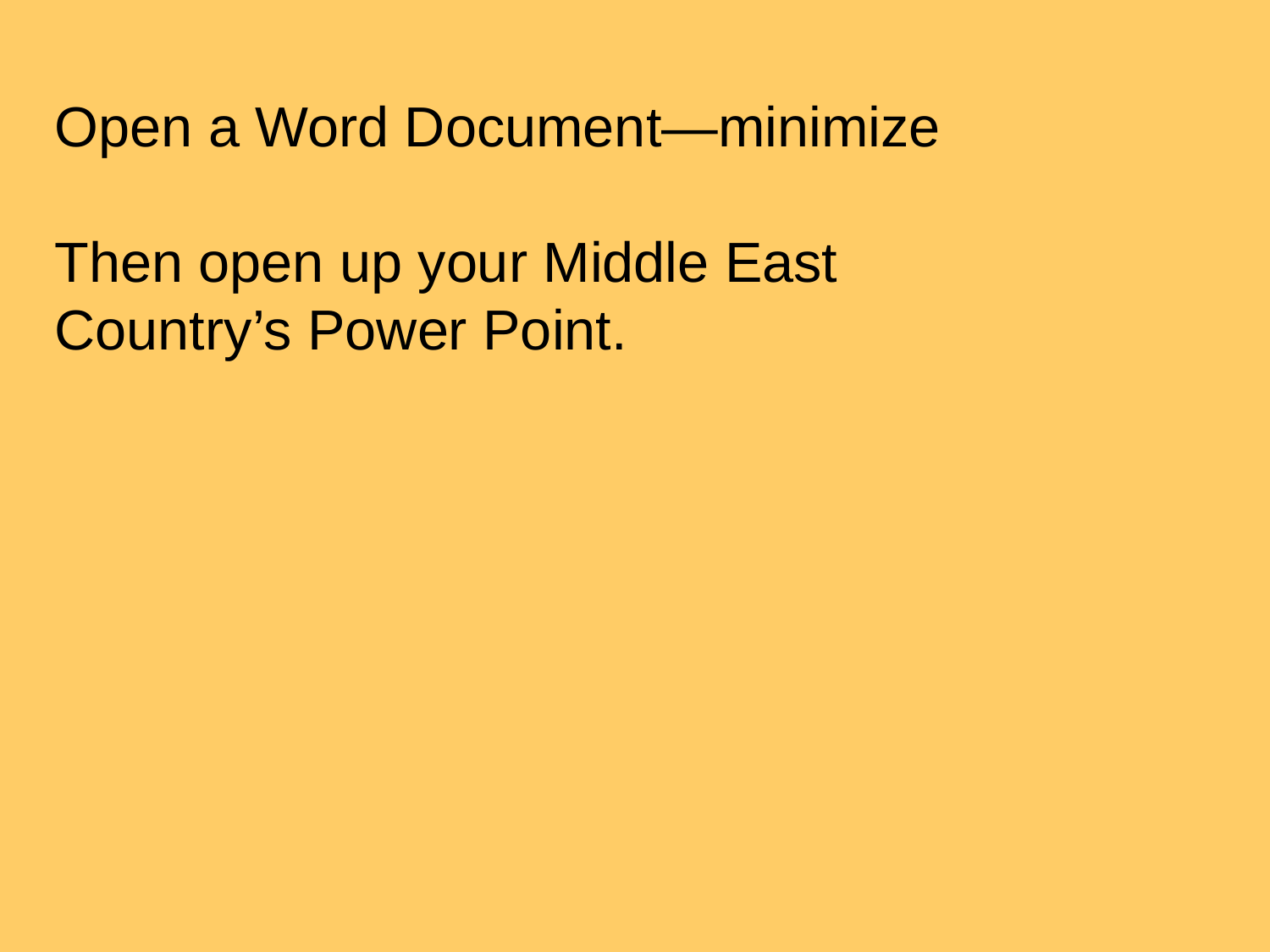

Open a Word Document—minimize

Then open up your Middle East Country’s Power Point.